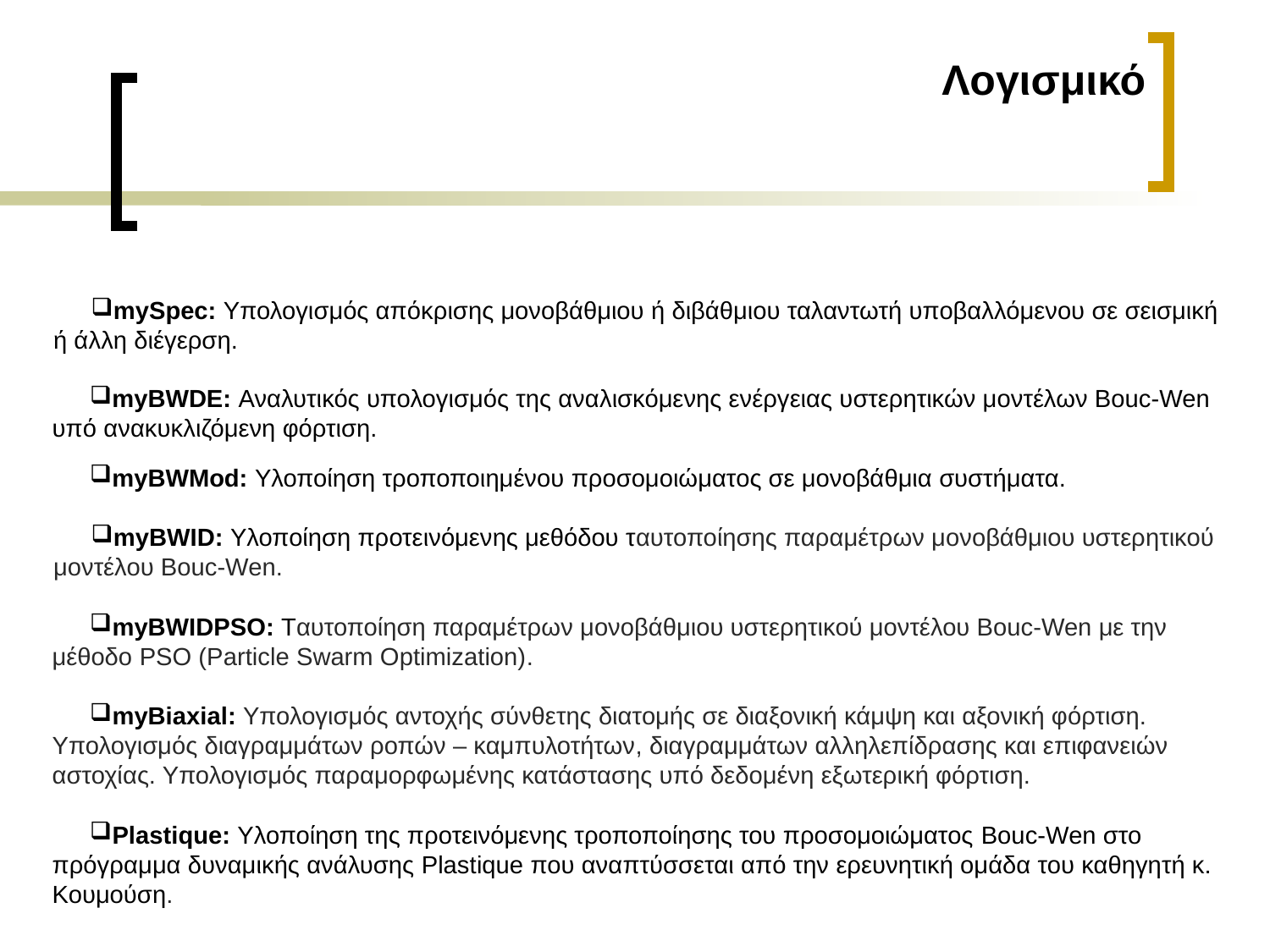

Λογισμικό
mySpec: Υπολογισμός απόκρισης μονοβάθμιου ή διβάθμιου ταλαντωτή υποβαλλόμενου σε σεισμική ή άλλη διέγερση.
myBWDE: Αναλυτικός υπολογισμός της αναλισκόμενης ενέργειας υστερητικών μοντέλων Bouc-Wen υπό ανακυκλιζόμενη φόρτιση.
myBWMod: Υλοποίηση τροποποιημένου προσομοιώματος σε μονοβάθμια συστήματα.
myBWID: Υλοποίηση προτεινόμενης μεθόδου ταυτοποίησης παραμέτρων μονοβάθμιου υστερητικού μοντέλου Bouc-Wen.
myBWIDPSO: Ταυτοποίηση παραμέτρων μονοβάθμιου υστερητικού μοντέλου Bouc-Wen με την μέθοδο PSO (Particle Swarm Optimization).
myBiaxial: Υπολογισμός αντοχής σύνθετης διατομής σε διαξονική κάμψη και αξονική φόρτιση. Υπολογισμός διαγραμμάτων ροπών – καμπυλοτήτων, διαγραμμάτων αλληλεπίδρασης και επιφανειών αστοχίας. Υπολογισμός παραμορφωμένης κατάστασης υπό δεδομένη εξωτερική φόρτιση.
Plastique: Υλοποίηση της προτεινόμενης τροποποίησης του προσομοιώματος Bouc-Wen στο πρόγραμμα δυναμικής ανάλυσης Plastique που αναπτύσσεται από την ερευνητική ομάδα του καθηγητή κ. Κουμούση.